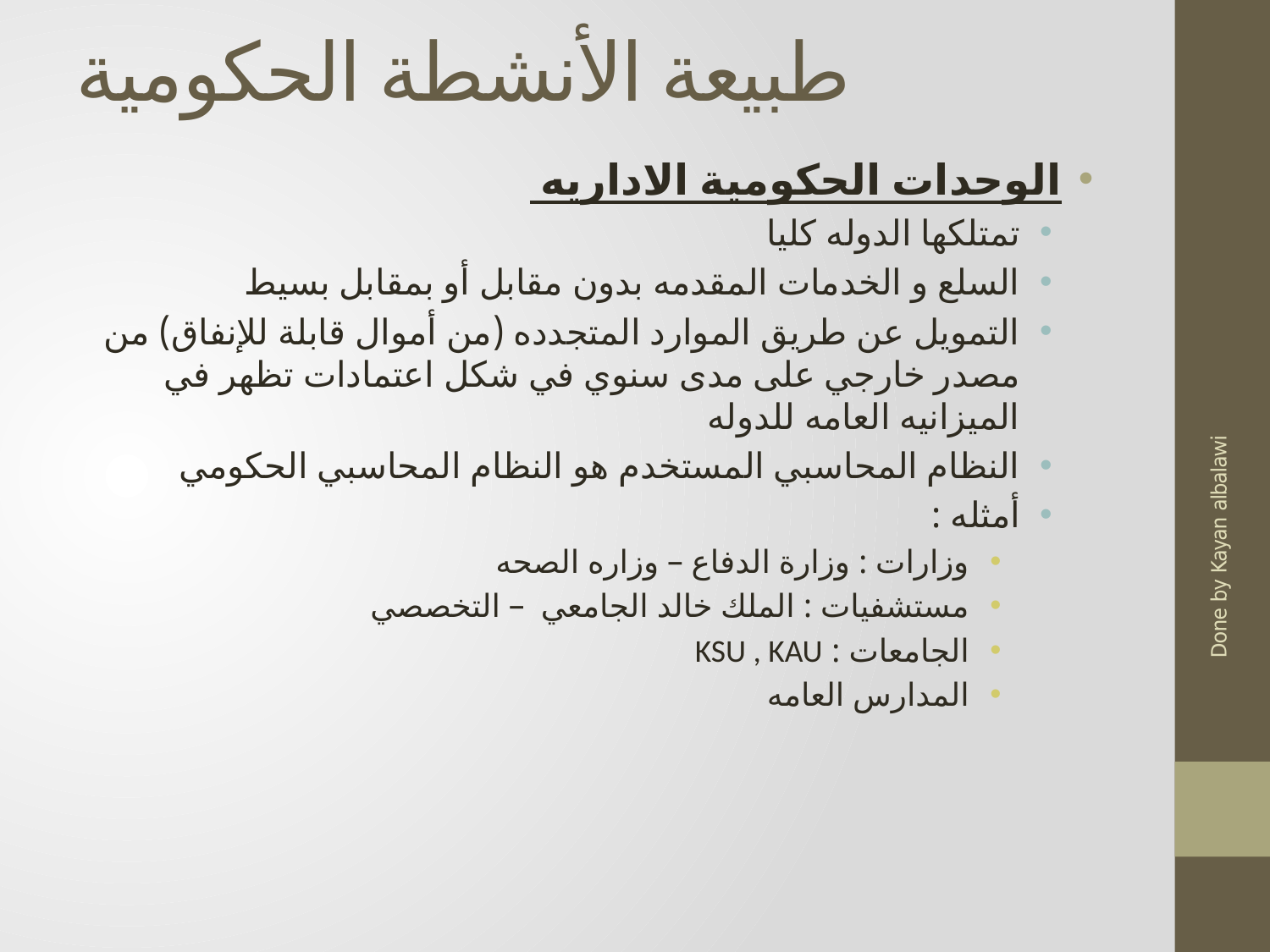

# طبيعة الأنشطة الحكومية
الوحدات الحكومية الاداريه
تمتلكها الدوله كليا
السلع و الخدمات المقدمه بدون مقابل أو بمقابل بسيط
التمويل عن طريق الموارد المتجدده (من أموال قابلة للإنفاق) من مصدر خارجي على مدى سنوي في شكل اعتمادات تظهر في الميزانيه العامه للدوله
النظام المحاسبي المستخدم هو النظام المحاسبي الحكومي
أمثله :
وزارات : وزارة الدفاع – وزاره الصحه
مستشفيات : الملك خالد الجامعي  – التخصصي
الجامعات : KSU , KAU
المدارس العامه
Done by Kayan albalawi